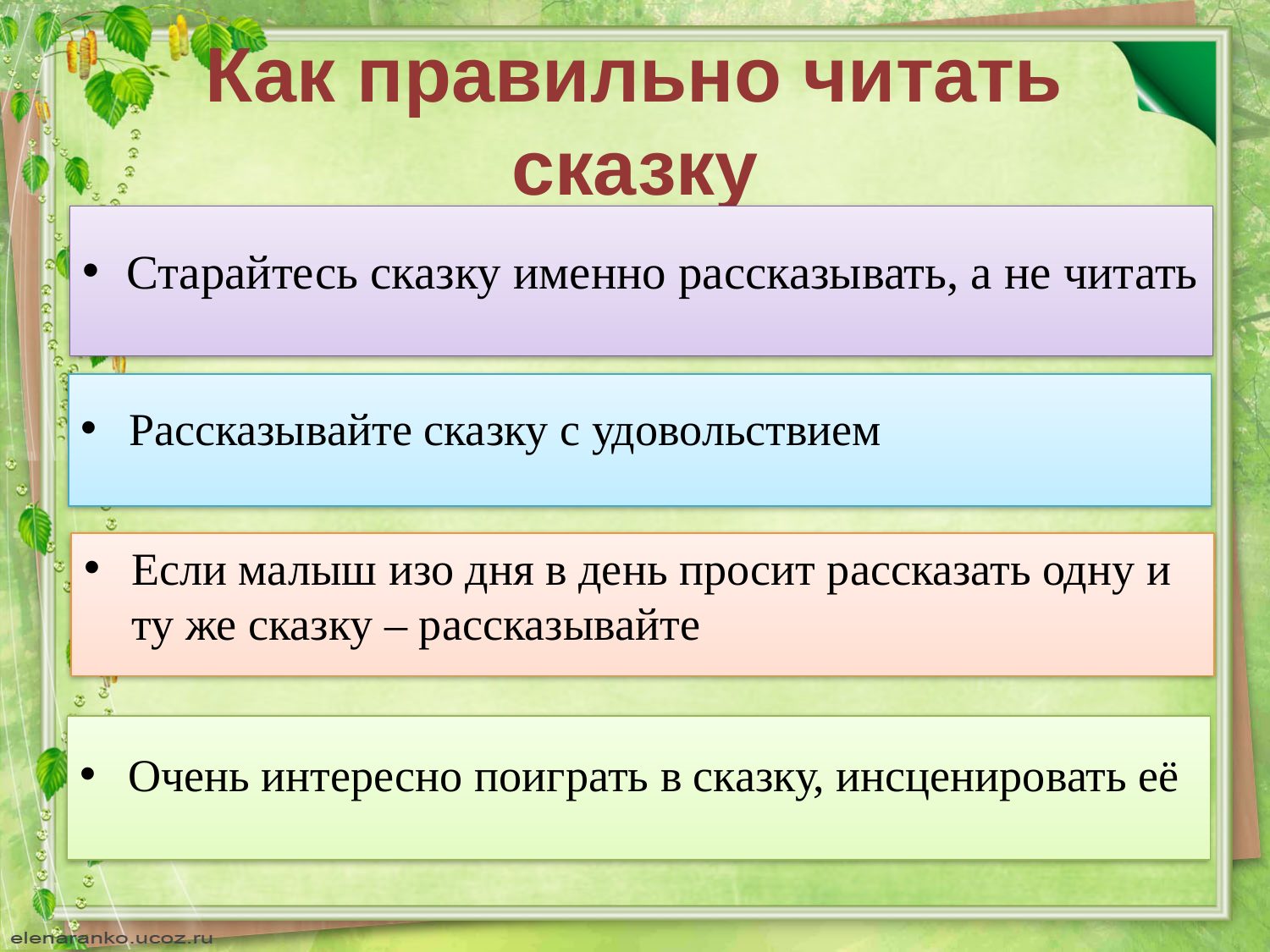

# Как правильно читать сказку

Старайтесь сказку именно рассказывать, а не читать

Рассказывайте сказку с удовольствием
Если малыш изо дня в день просит рассказать одну и ту же сказку – рассказывайте

Очень интересно поиграть в сказку, инсценировать её